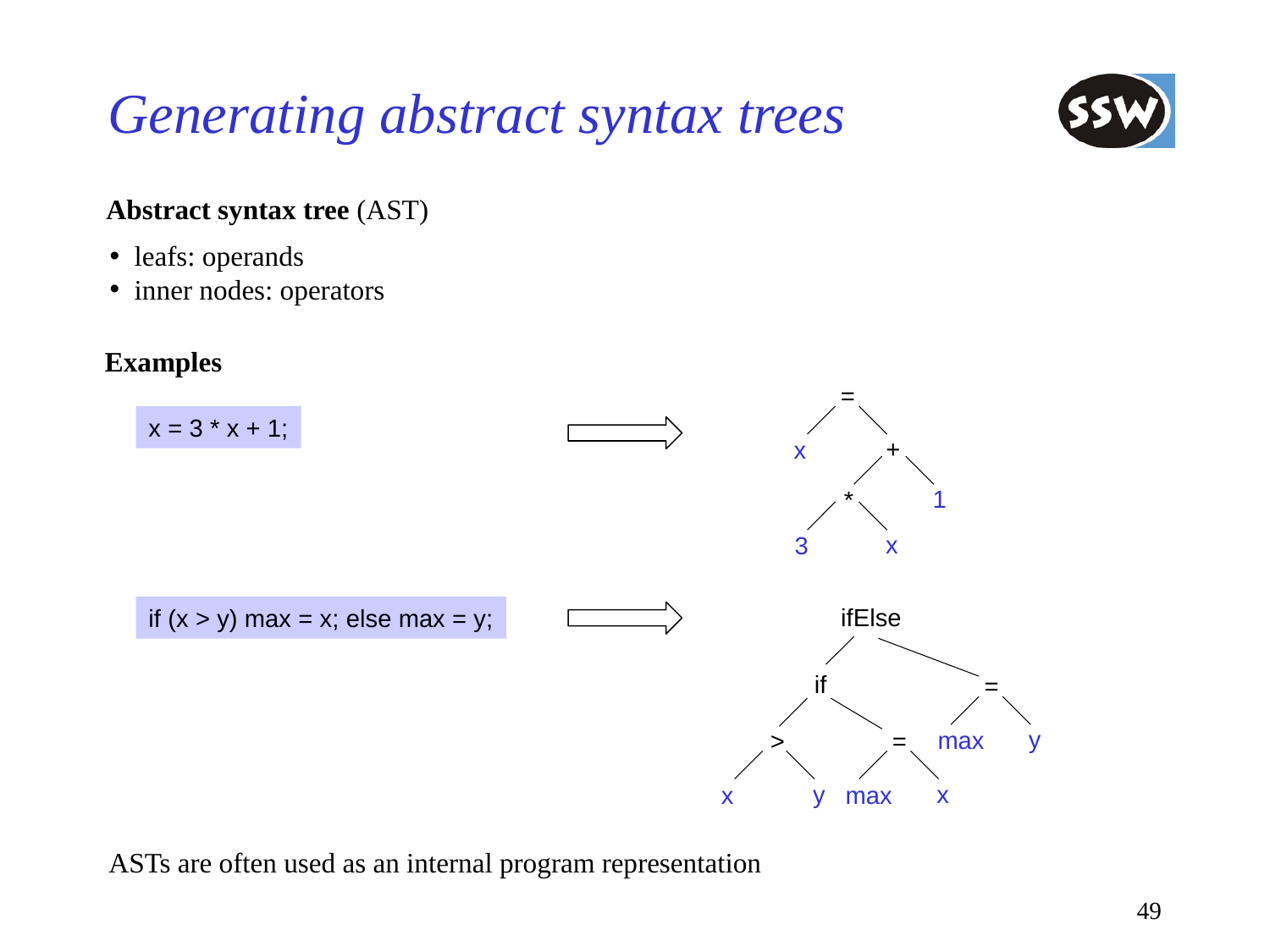

# Generating abstract syntax trees
Abstract syntax tree (AST)
leafs: operands
inner nodes: operators
Examples
=
x = 3 * x + 1;

+
x
1
*
x
3
ifElse
if (x > y) max = x; else max = y;

if
=
y
max
>
=
y
x
x
max
ASTs are often used as an internal program representation
49